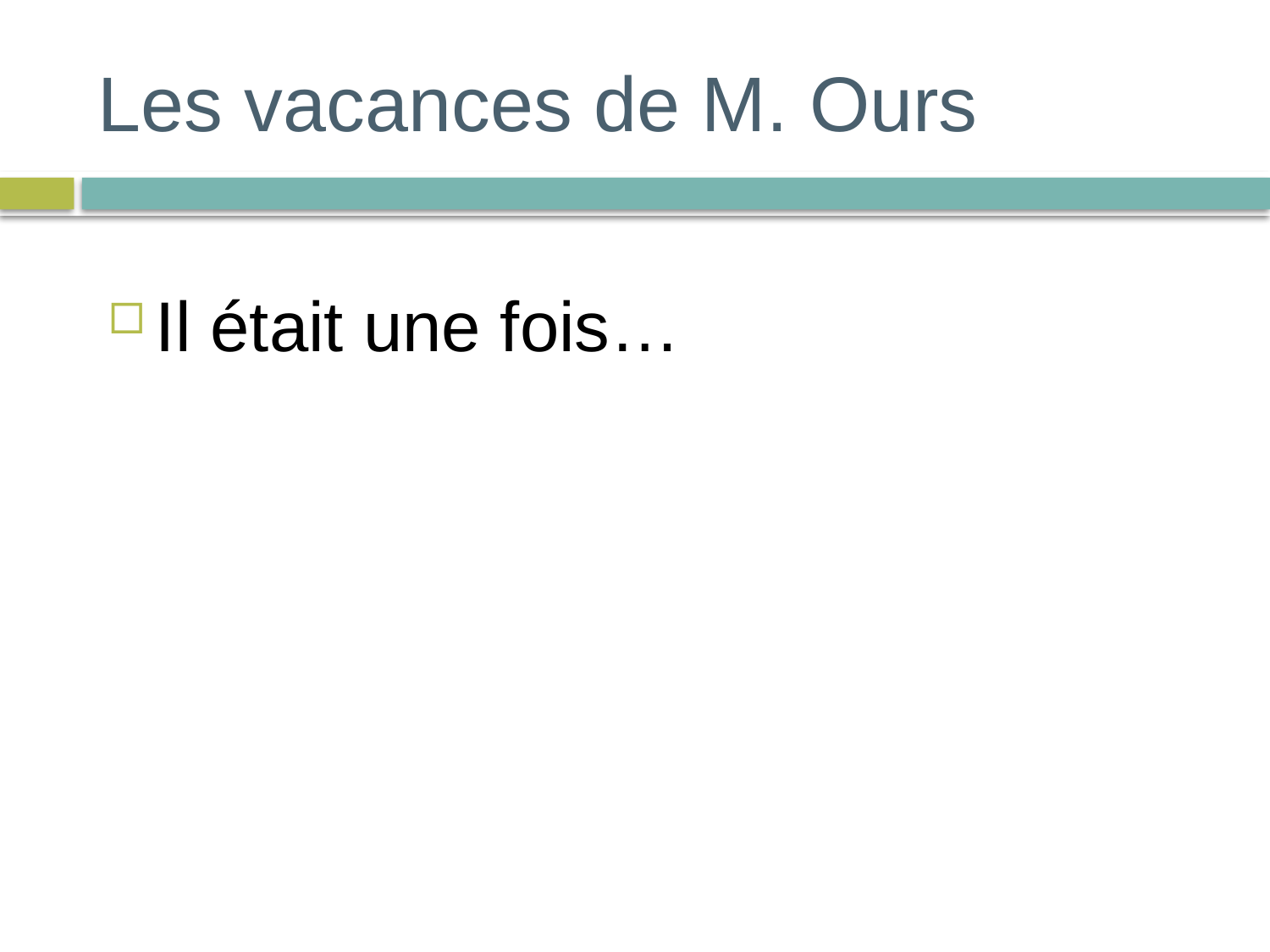

# Les vacances de M. Ours
Il était une fois…